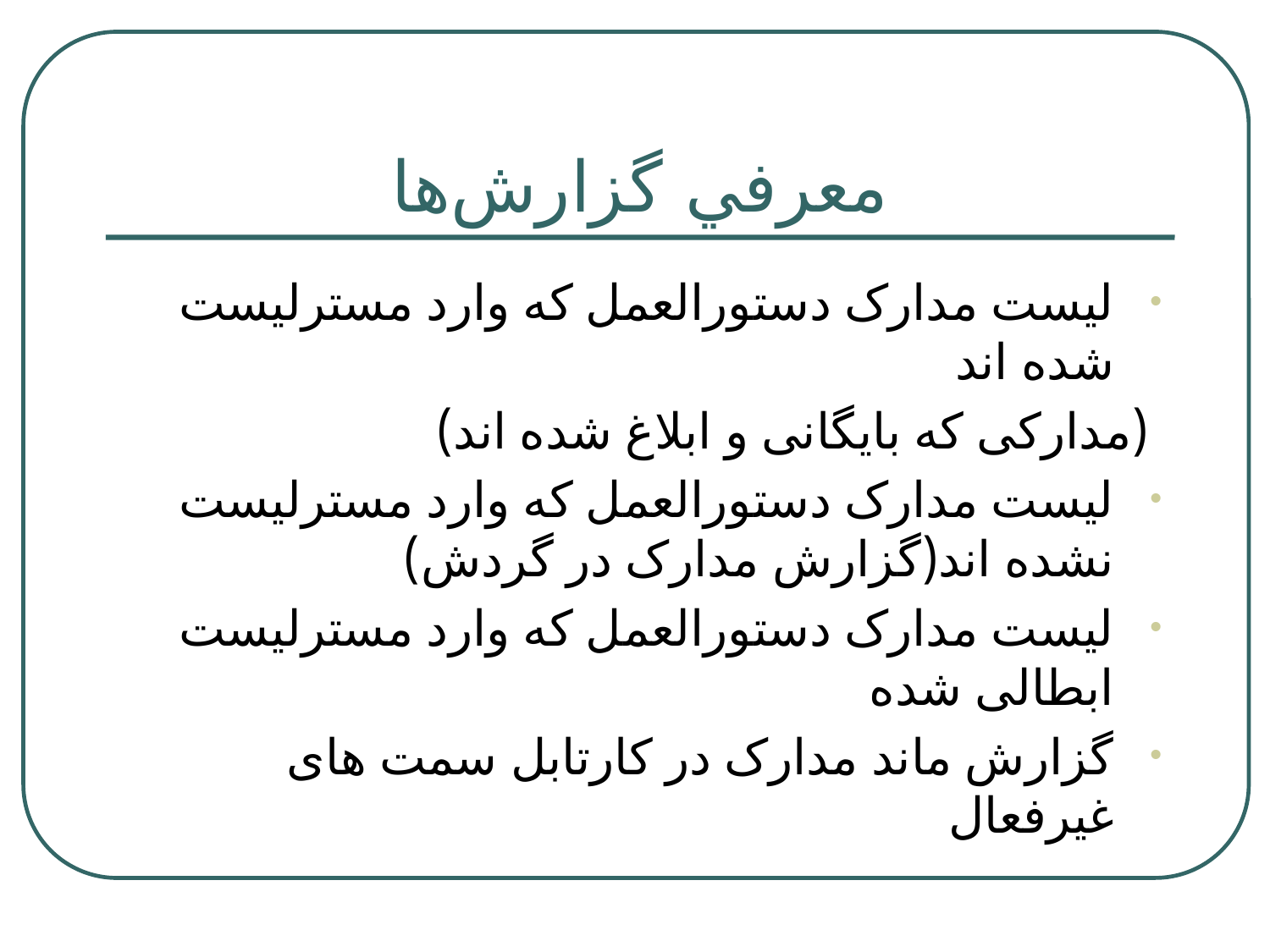

# معرفي گزارش‌ها
لیست مدارک دستورالعمل که وارد مسترلیست شده اند
 (مدارکی که بایگانی و ابلاغ شده اند)
لیست مدارک دستورالعمل که وارد مسترلیست نشده اند(گزارش مدارک در گردش)
لیست مدارک دستورالعمل که وارد مسترلیست ابطالی شده
گزارش ماند مدارک در کارتابل سمت های غیرفعال